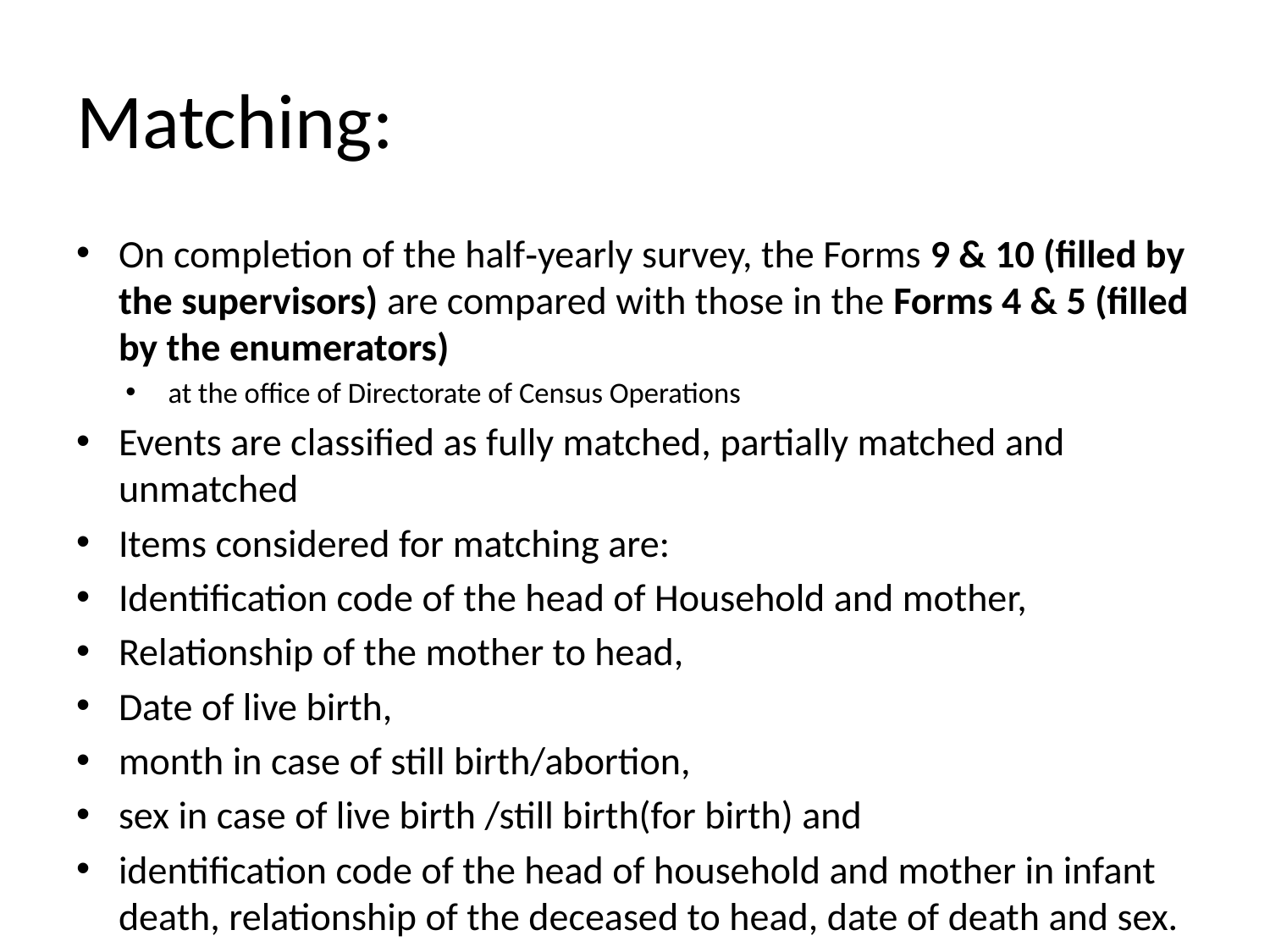

# Matching:
On completion of the half‑yearly survey, the Forms 9 & 10 (filled by the supervisors) are compared with those in the Forms 4 & 5 (filled by the enumerators)
at the office of Directorate of Census Operations
Events are classified as fully matched, partially matched and unmatched
Items considered for matching are:
Identification code of the head of Household and mother,
Relationship of the mother to head,
Date of live birth,
month in case of still birth/abortion,
sex in case of live birth /still birth(for birth) and
identification code of the head of household and mother in infant death, relationship of the deceased to head, date of death and sex.